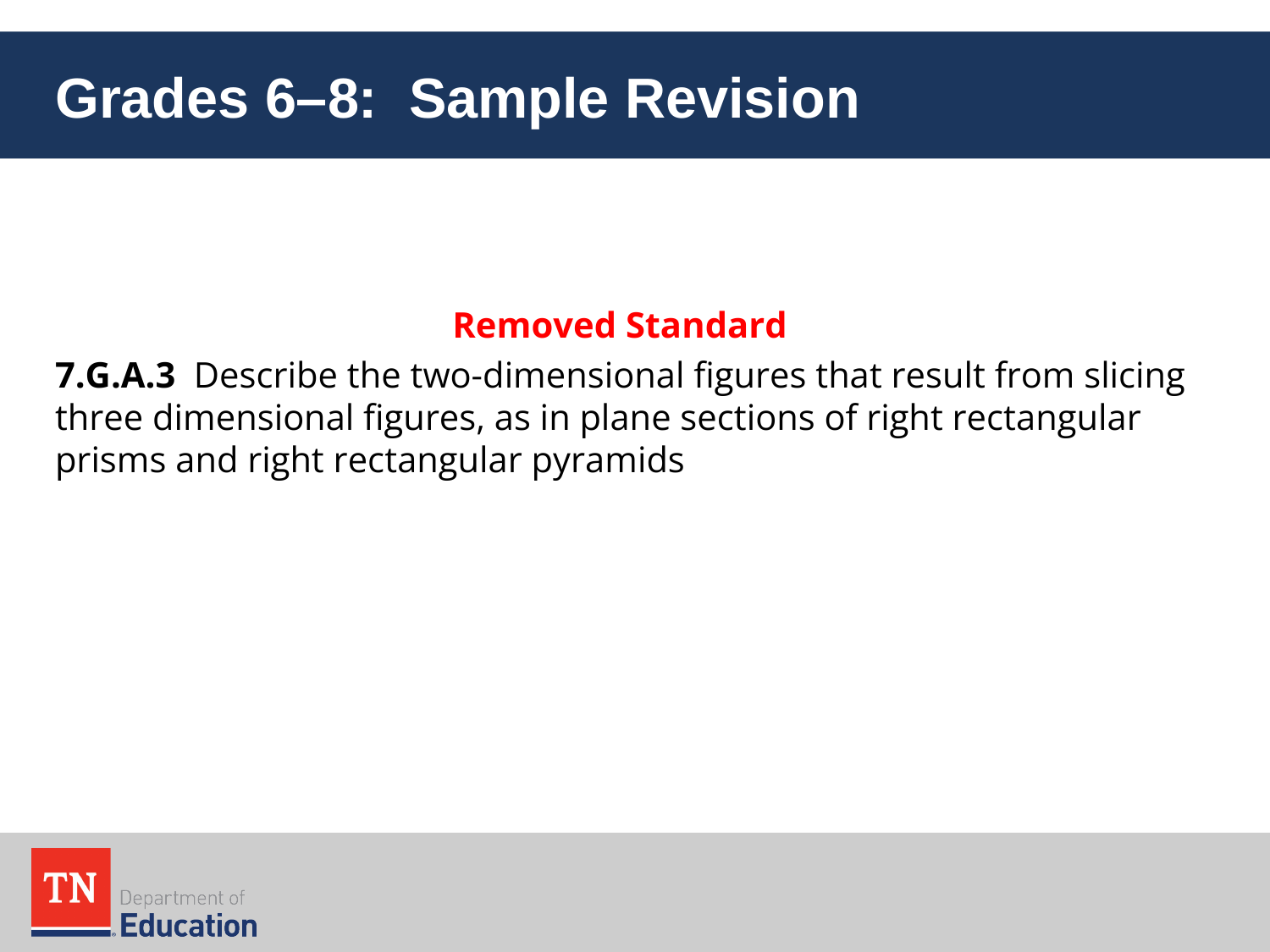

# Grades 6–8:  Sample Revision

Removed Standard
7.G.A.3  Describe the two-dimensional figures that result from slicing three dimensional figures, as in plane sections of right rectangular prisms and right rectangular pyramids